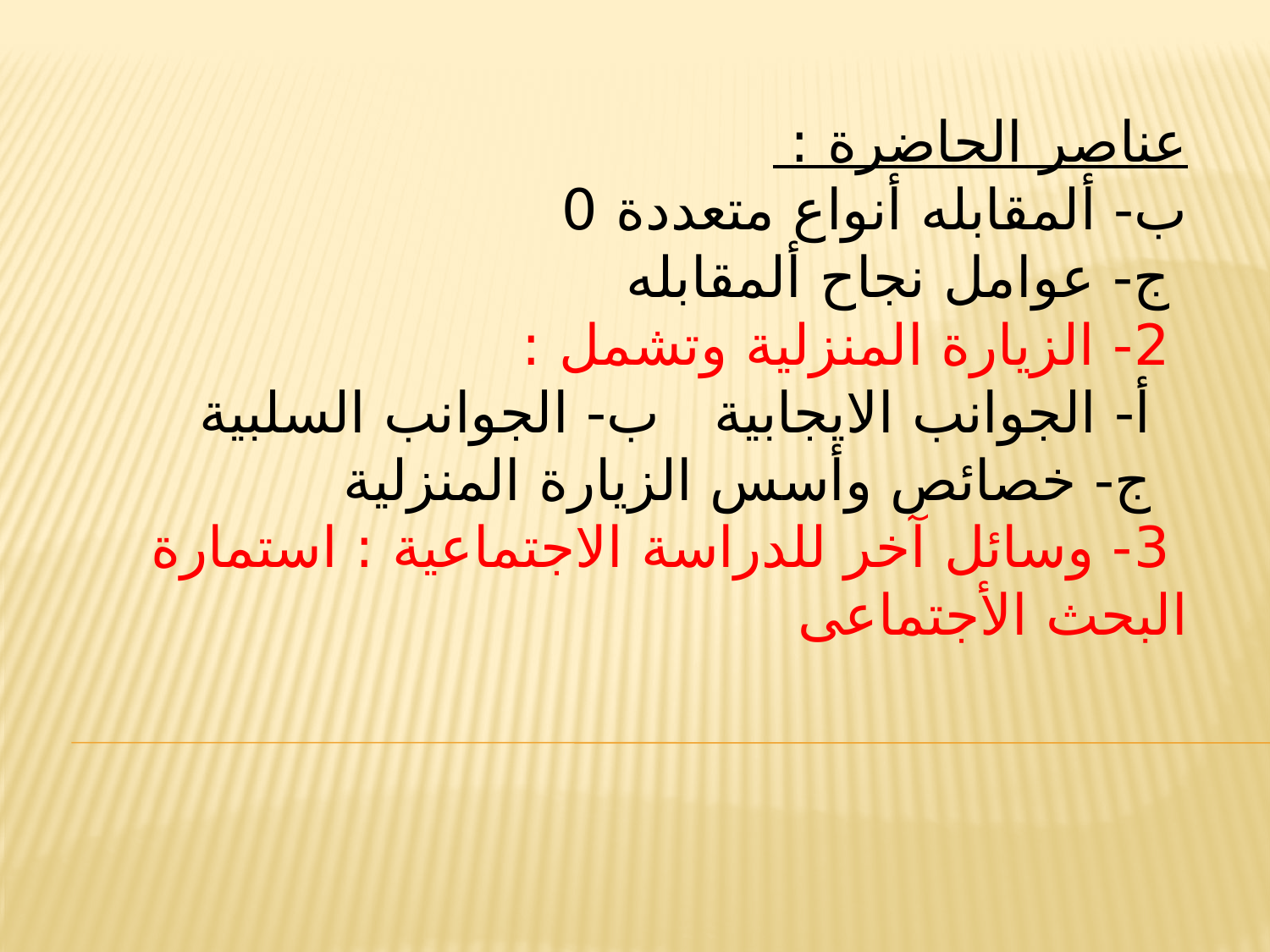

عناصر الحاضرة :
ب- ألمقابله أنواع متعددة 0
 ج- عوامل نجاح ألمقابله
 2- الزيارة المنزلية وتشمل :
  أ- الجوانب الايجابية   ب- الجوانب السلبية
  ج- خصائص وأسس الزيارة المنزلية
 3- وسائل آخر للدراسة الاجتماعية : استمارة البحث الأجتماعى